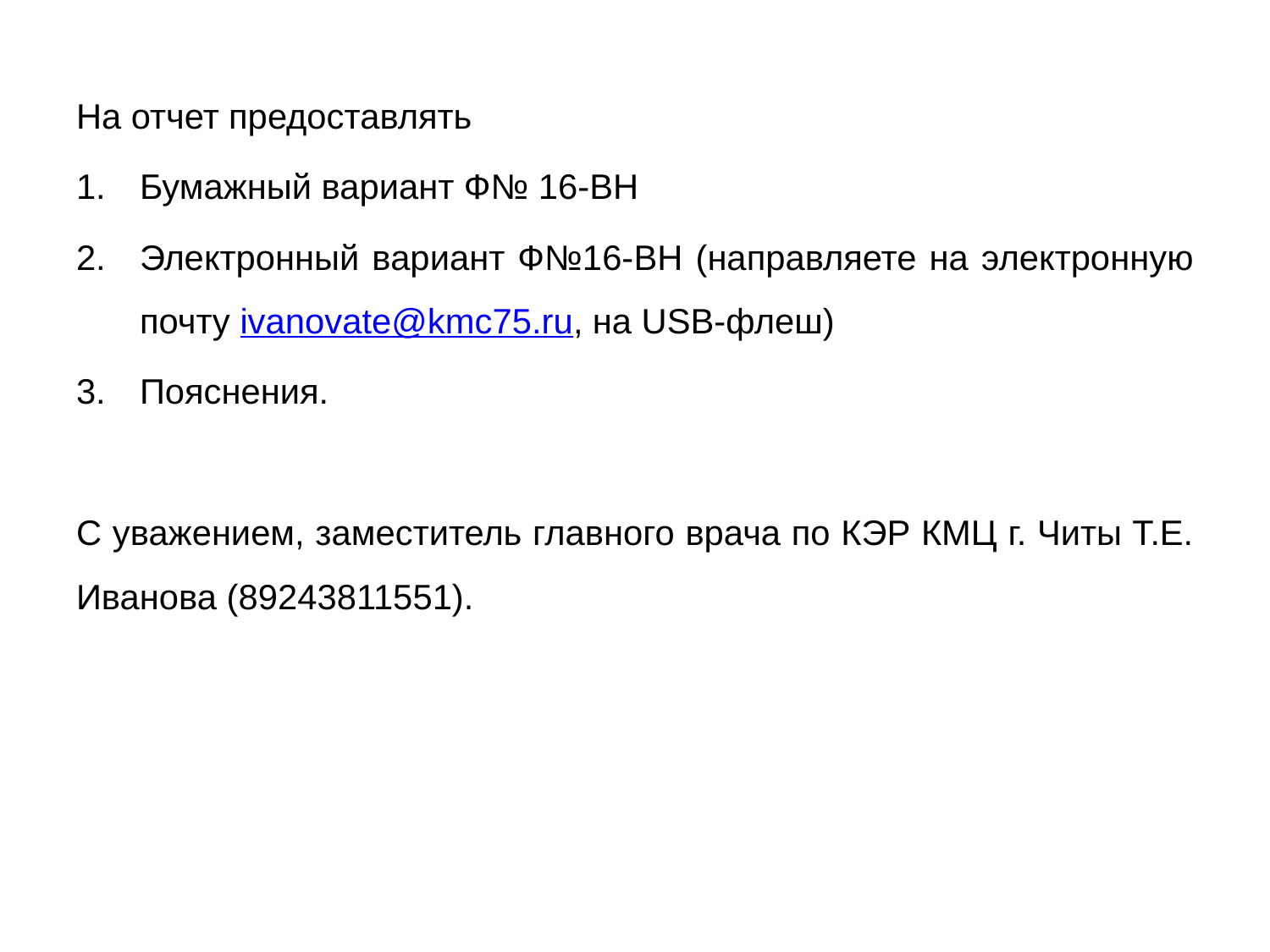

# На отчет предоставлять
Бумажный вариант Ф№ 16-ВН
Электронный вариант Ф№16-ВН (направляете на электронную почту ivanovate@kmc75.ru, на USB-флеш)
Пояснения.

С уважением, заместитель главного врача по КЭР КМЦ г. Читы Т.Е. Иванова (89243811551).